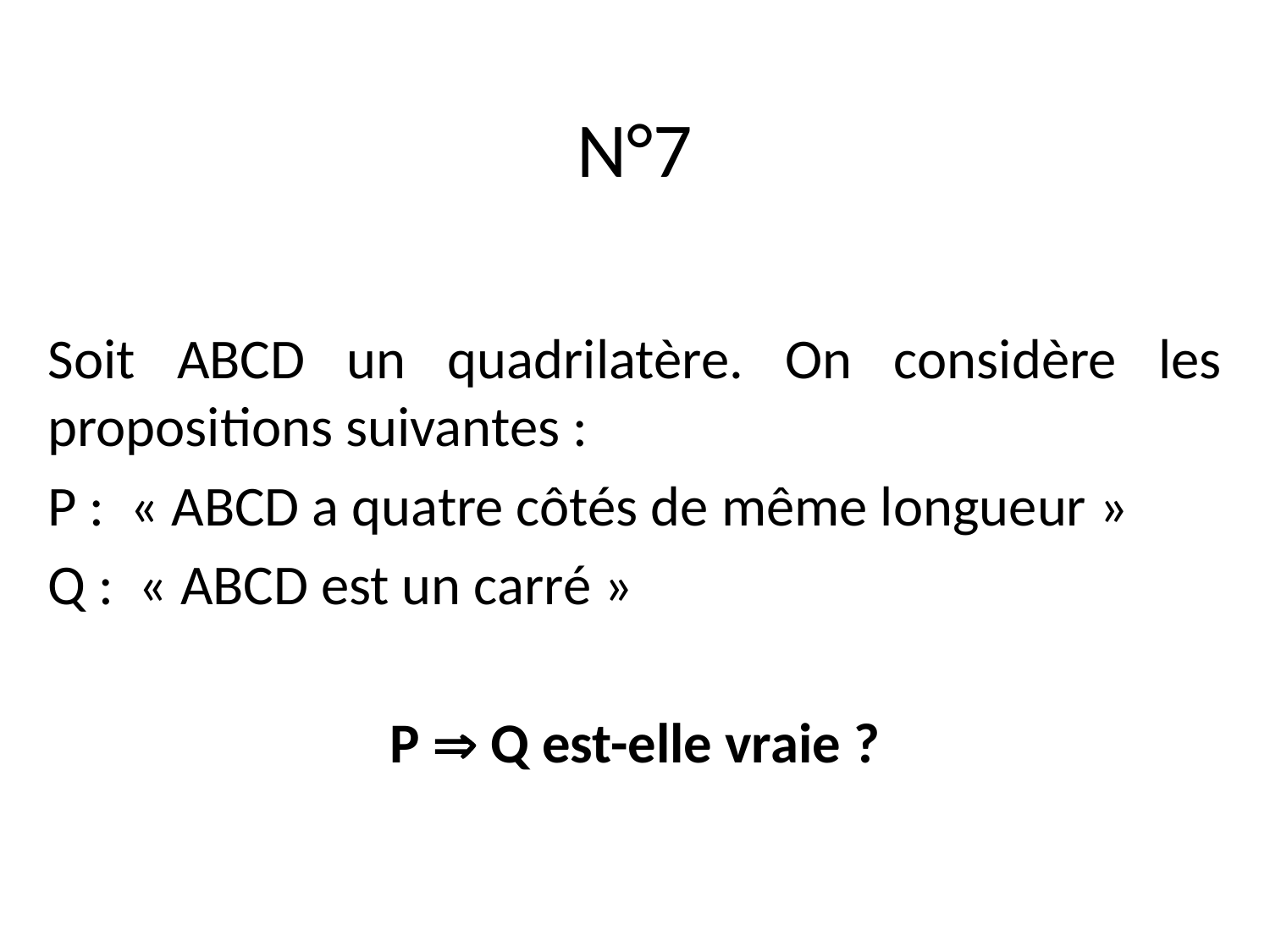

# N°7
Soit ABCD un quadrilatère. On considère les propositions suivantes :
P :  « ABCD a quatre côtés de même longueur »
Q :  « ABCD est un carré »

P ⇒ Q est-elle vraie ?